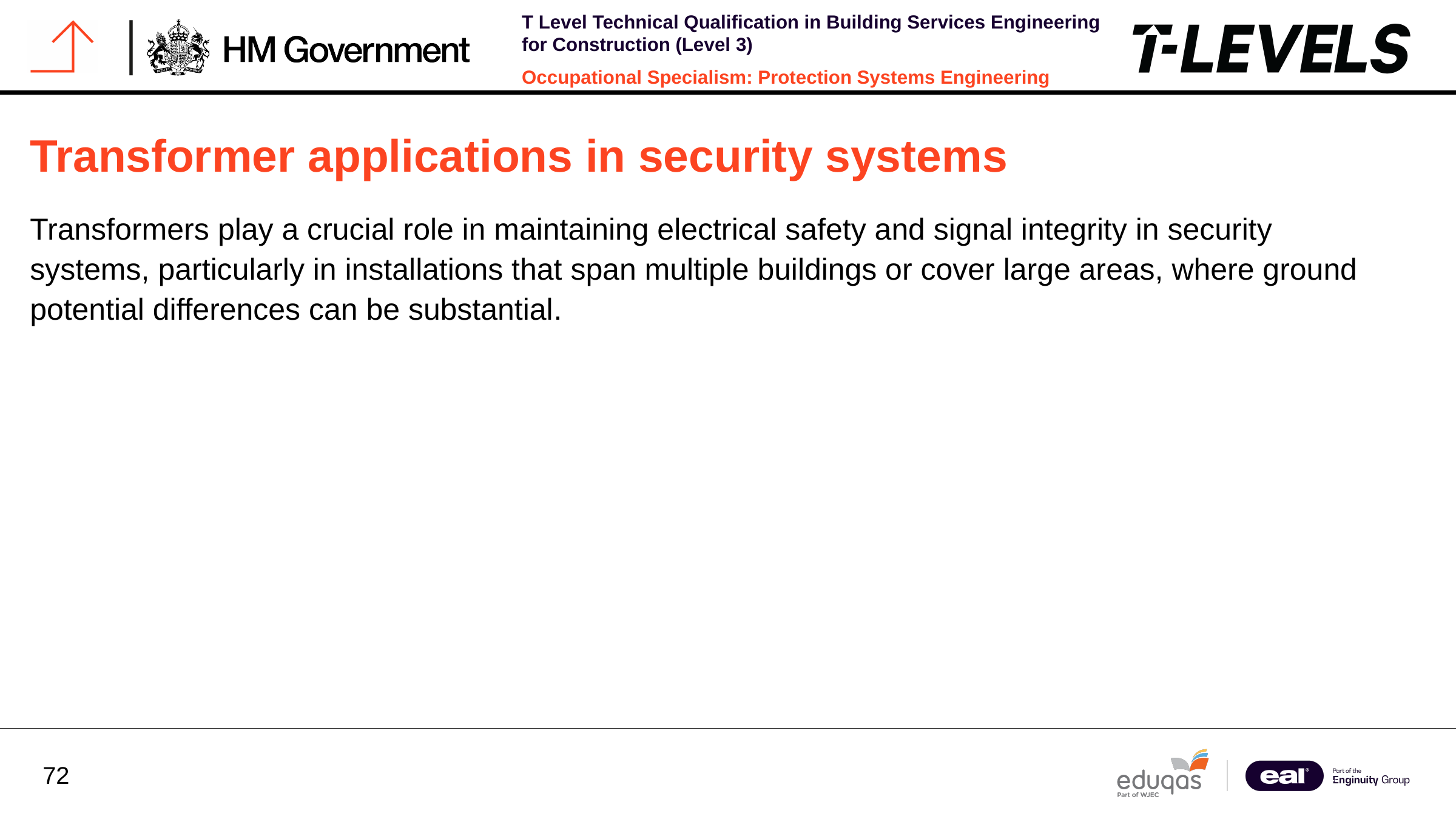

Transformer applications in security systems
Transformers play a crucial role in maintaining electrical safety and signal integrity in security systems, particularly in installations that span multiple buildings or cover large areas, where ground potential differences can be substantial.